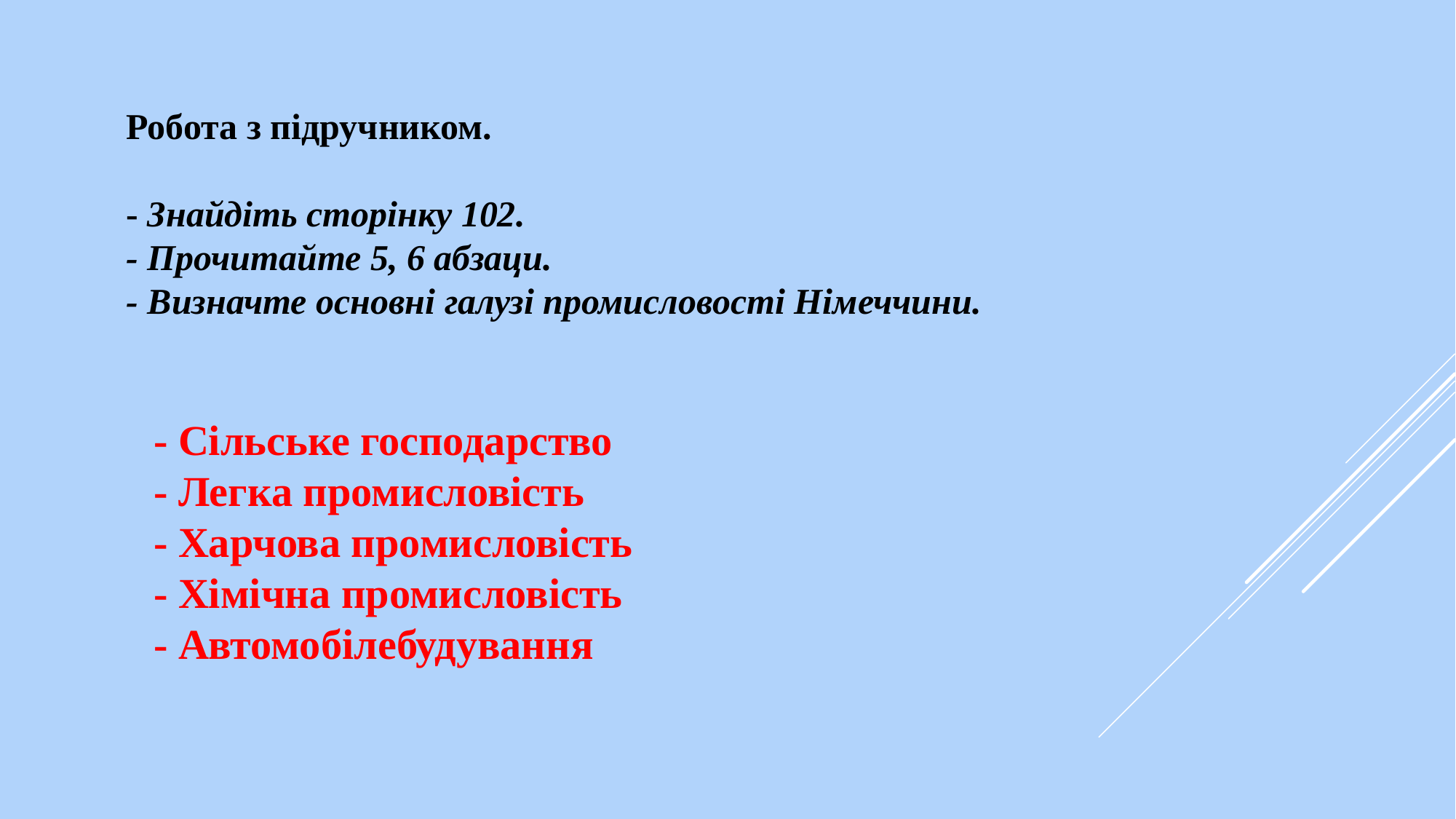

Робота з підручником.

- Знайдіть сторінку 102.
- Прочитайте 5, 6 абзаци.
- Визначте основні галузі промисловості Німеччини.
- Сільське господарство
- Легка промисловість
- Харчова промисловість
- Хімічна промисловість
- Автомобілебудування